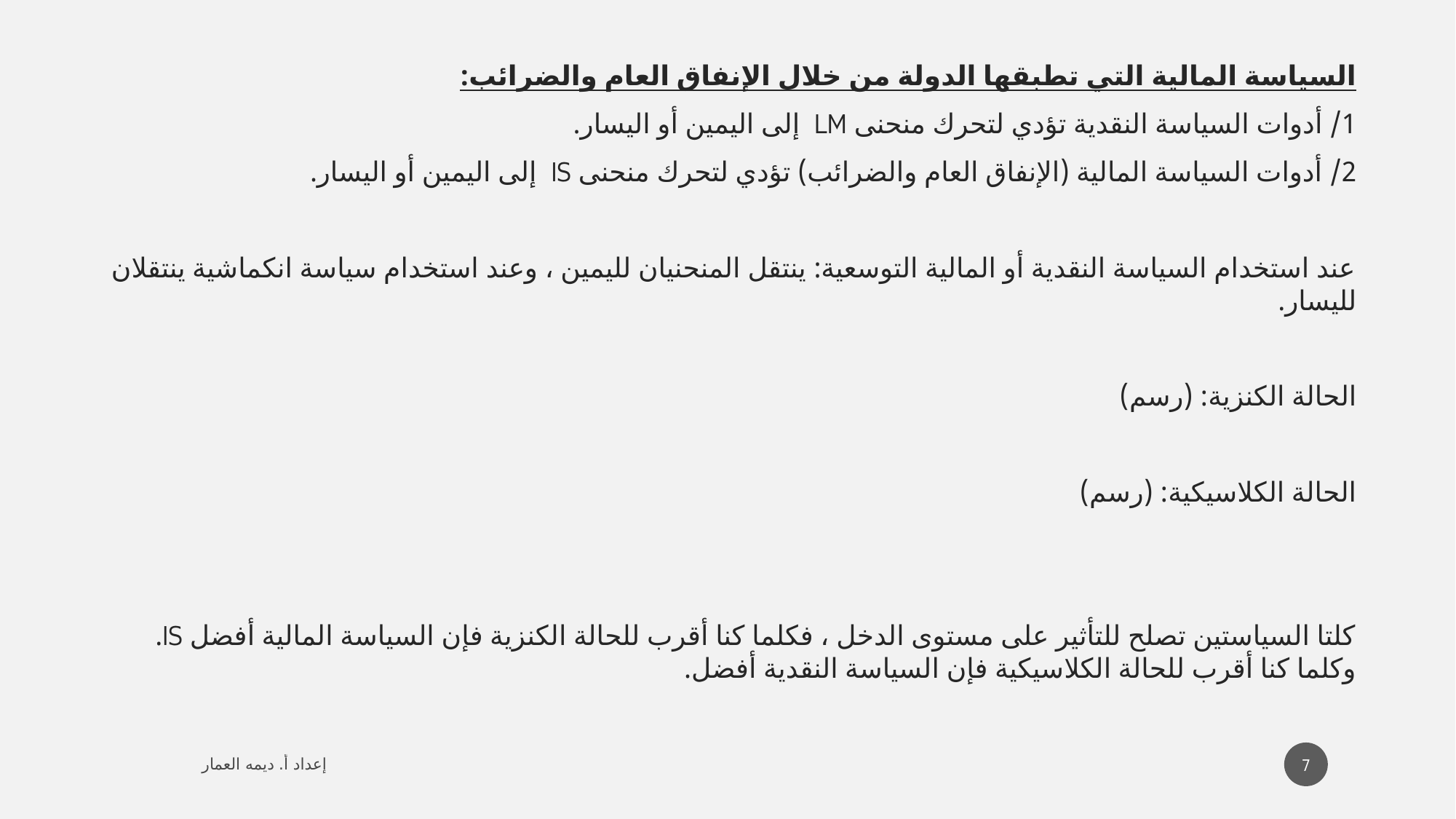

السياسة المالية التي تطبقها الدولة من خلال الإنفاق العام والضرائب:
1/ أدوات السياسة النقدية تؤدي لتحرك منحنى LM  إلى اليمين أو اليسار.
2/ أدوات السياسة المالية (الإنفاق العام والضرائب) تؤدي لتحرك منحنى IS  إلى اليمين أو اليسار.

عند استخدام السياسة النقدية أو المالية التوسعية: ينتقل المنحنيان لليمين ، وعند استخدام سياسة انكماشية ينتقلان لليسار.

الحالة الكنزية: (رسم)

الحالة الكلاسيكية: (رسم)

كلتا السياستين تصلح للتأثير على مستوى الدخل ، فكلما كنا أقرب للحالة الكنزية فإن السياسة المالية أفضل IS. وكلما كنا أقرب للحالة الكلاسيكية فإن السياسة النقدية أفضل.

7
إعداد أ. ديمه العمار